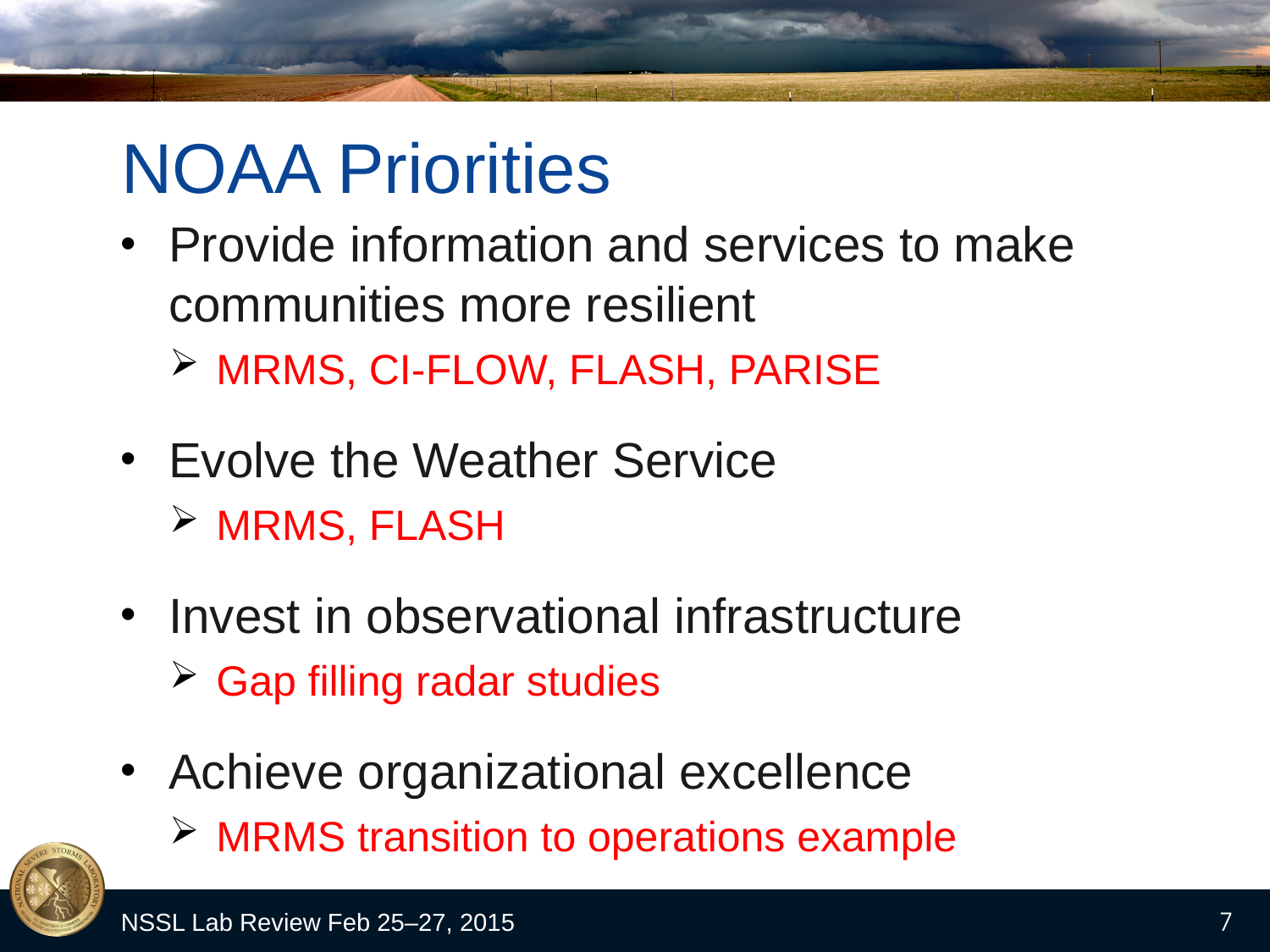

# NOAA Priorities
Provide information and services to make communities more resilient
MRMS, CI-FLOW, FLASH, PARISE
Evolve the Weather Service
MRMS, FLASH
Invest in observational infrastructure
Gap filling radar studies
Achieve organizational excellence
MRMS transition to operations example
NSSL Lab Review Feb 25–27, 2015
7